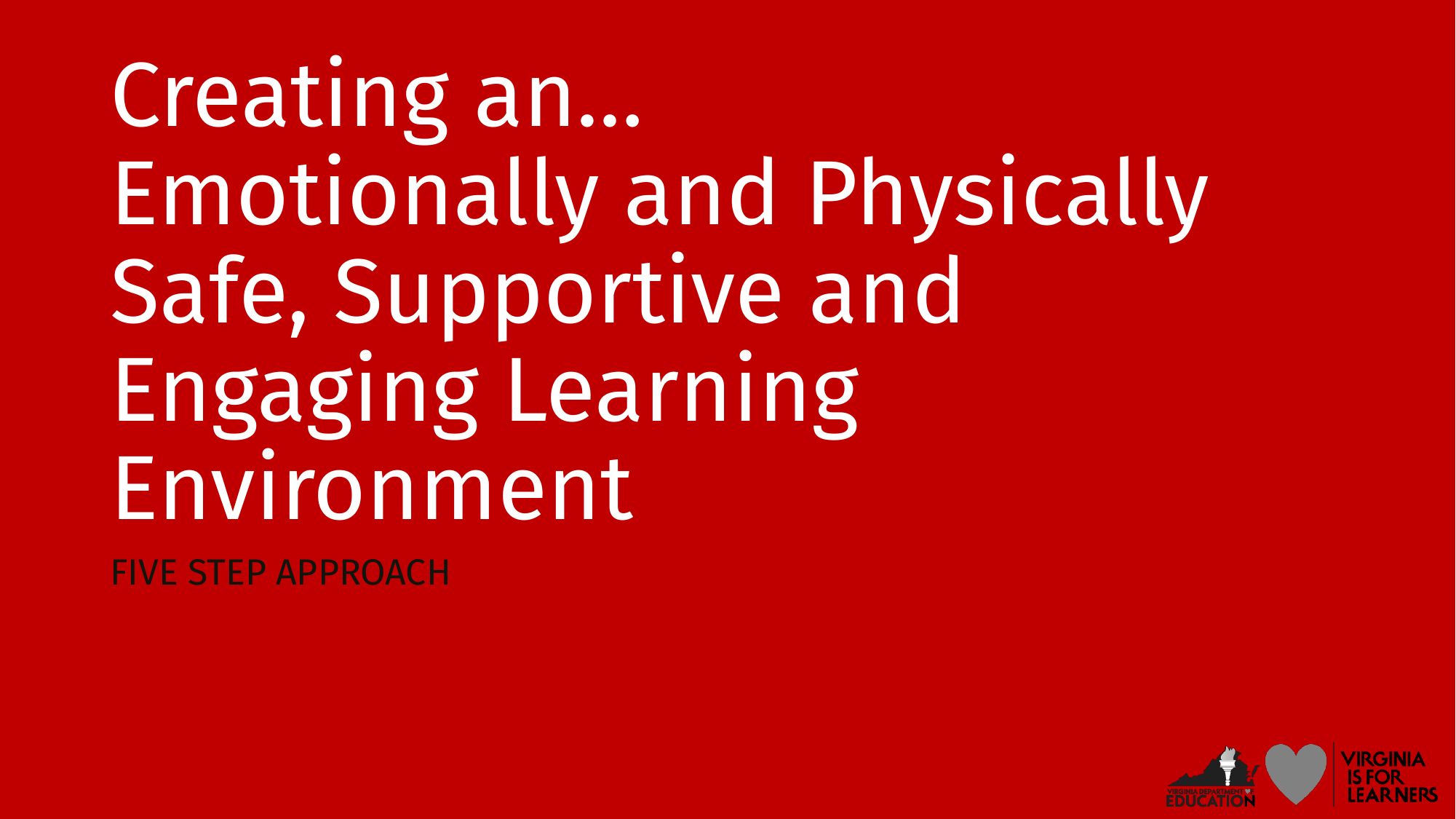

# Creating an…
Emotionally and Physically Safe, Supportive and Engaging Learning Environment
FIVE STEP APPROACH